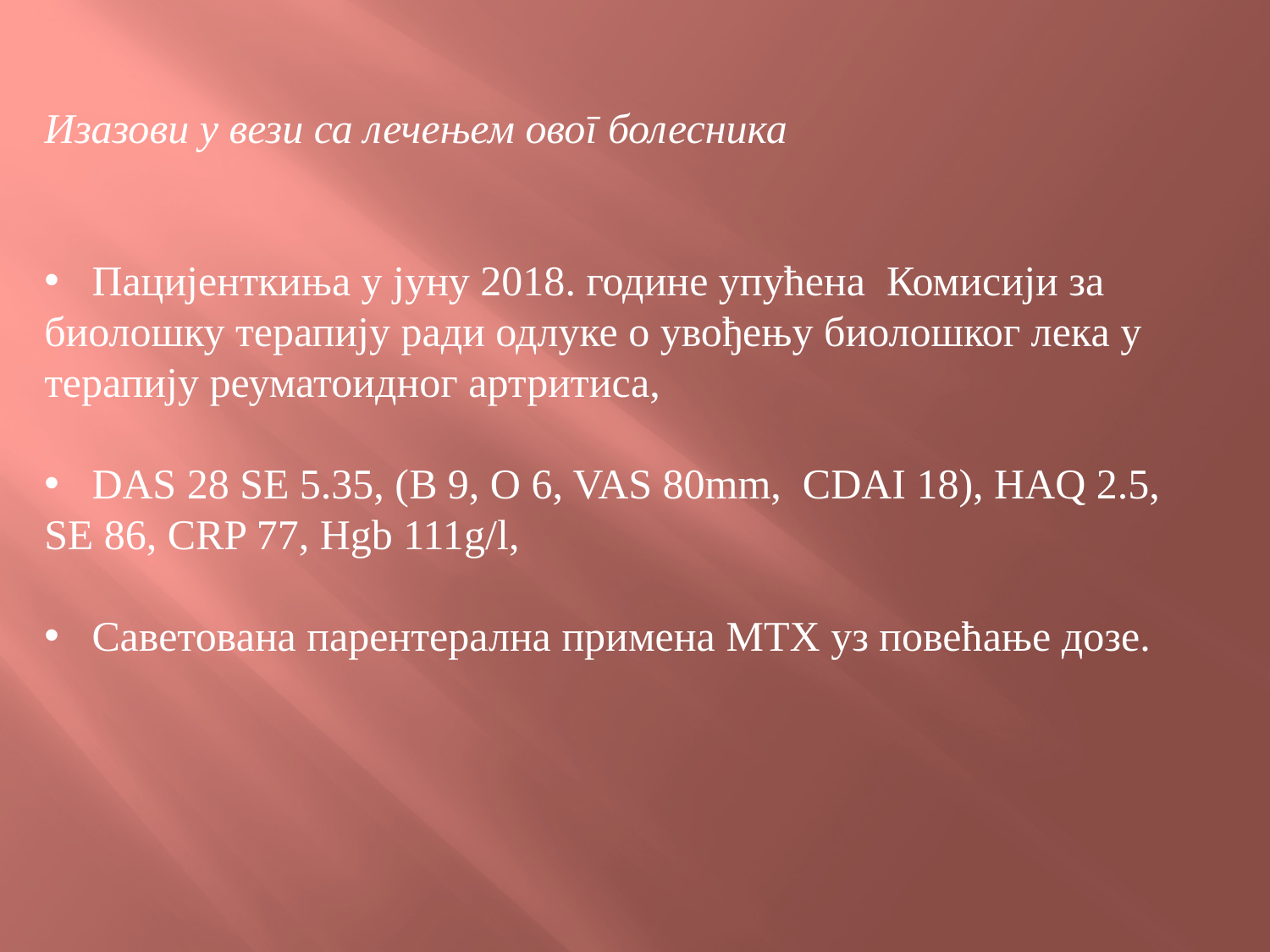

Изазови у вези са лечењем овог болесника

Пацијенткиња у јуну 2018. године упућена  Комисији за
биолошку терапију ради одлуке о увођењу биолошког лека у терапију реуматоидног артритиса,

DAS 28 SE 5.35, (B 9, O 6, VAS 80mm,  CDAI 18), HAQ 2.5,
SE 86, CRP 77, Hgb 111g/l,

Саветована парентерална примена MTX уз повећање дозе.